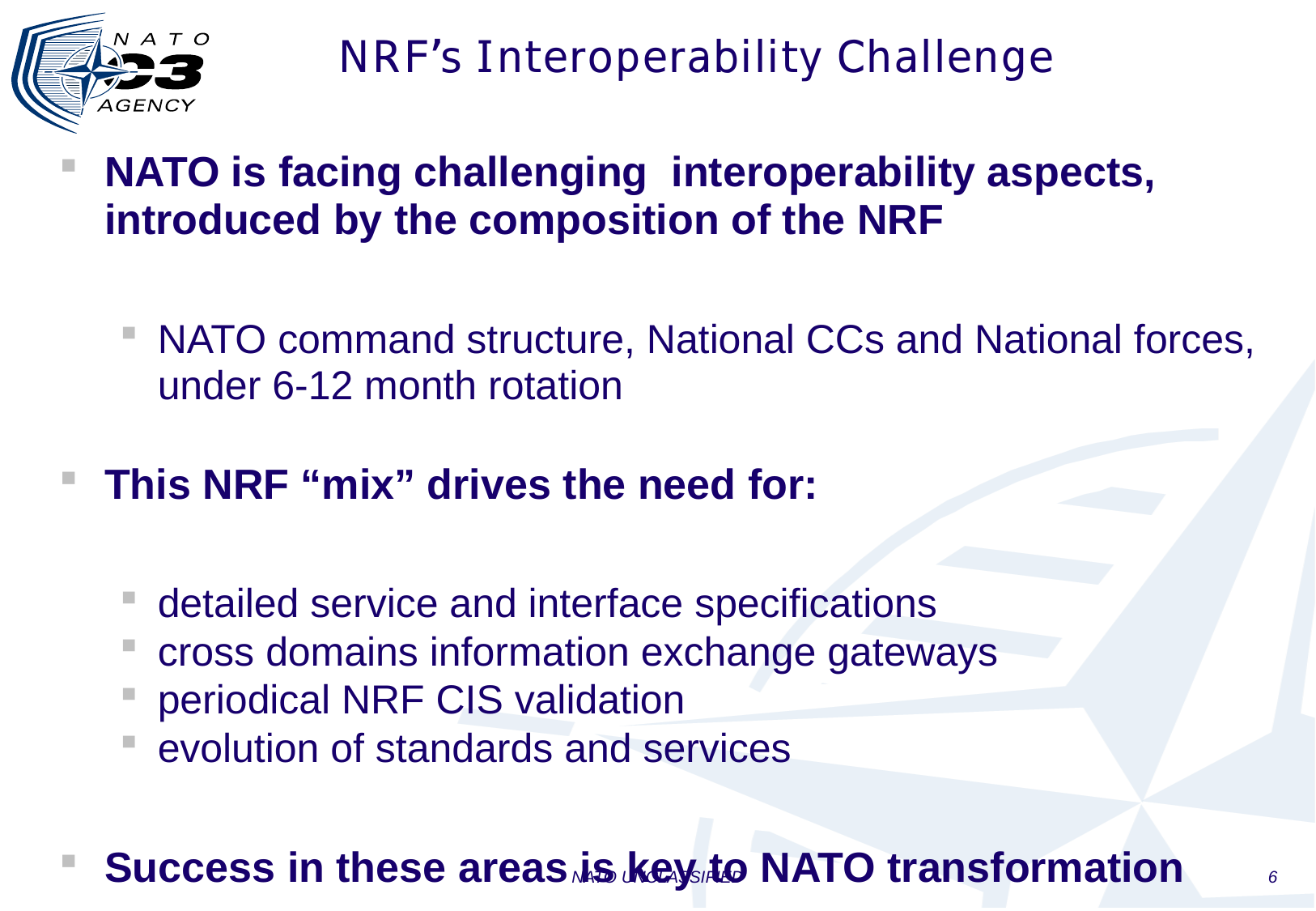

# NRF’s Interoperability Challenge
NATO is facing challenging  interoperability aspects, introduced by the composition of the NRF

NATO command structure, National CCs and National forces, under 6-12 month rotation

This NRF “mix” drives the need for:

detailed service and interface specifications
cross domains information exchange gateways
periodical NRF CIS validation
evolution of standards and services

Success in these areas is key to NATO transformation
NATO UNCLASSIFIED
6